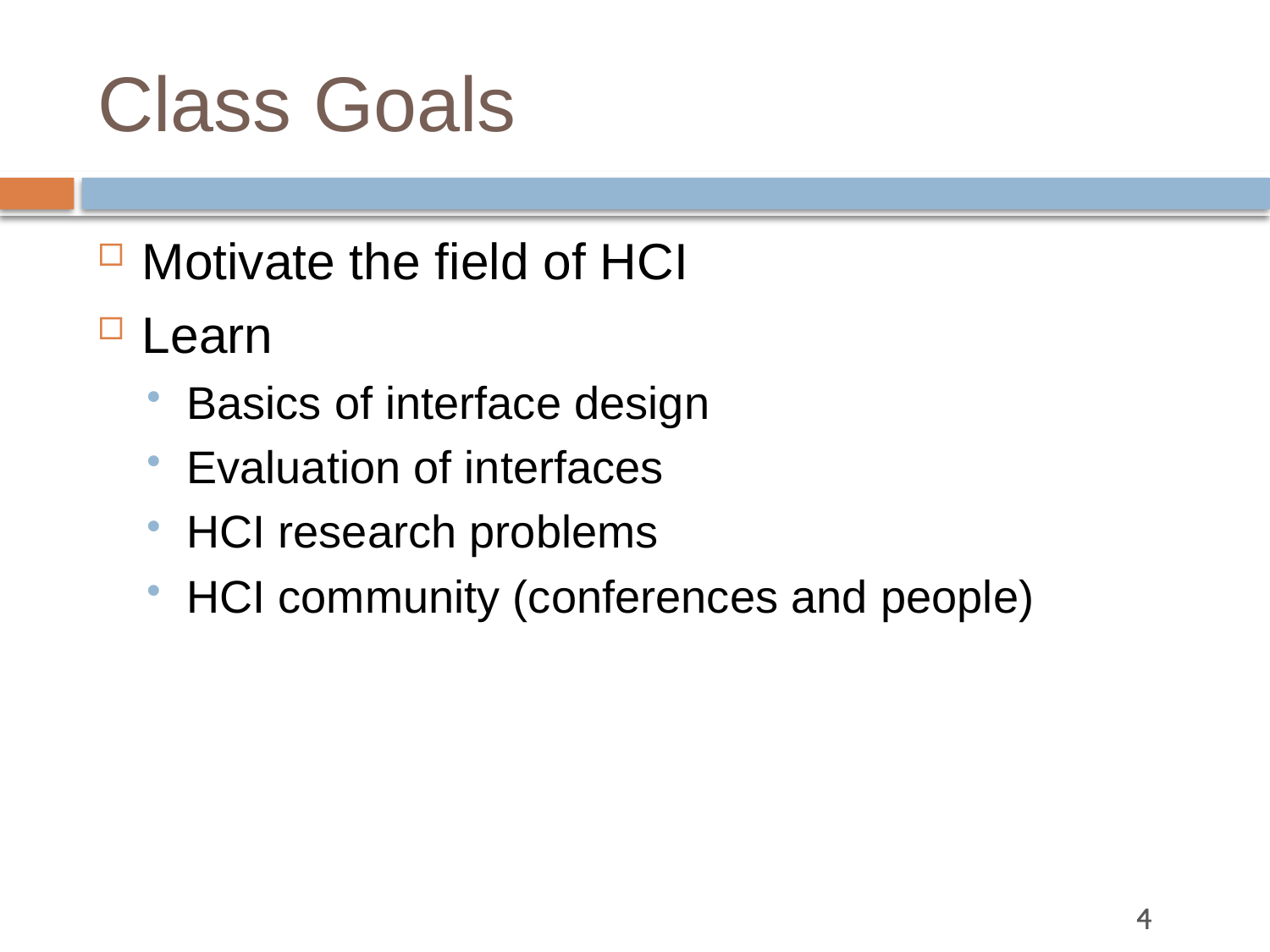

# Class Goals
Motivate the field of HCI
Learn
Basics of interface design
Evaluation of interfaces
HCI research problems
HCI community (conferences and people)